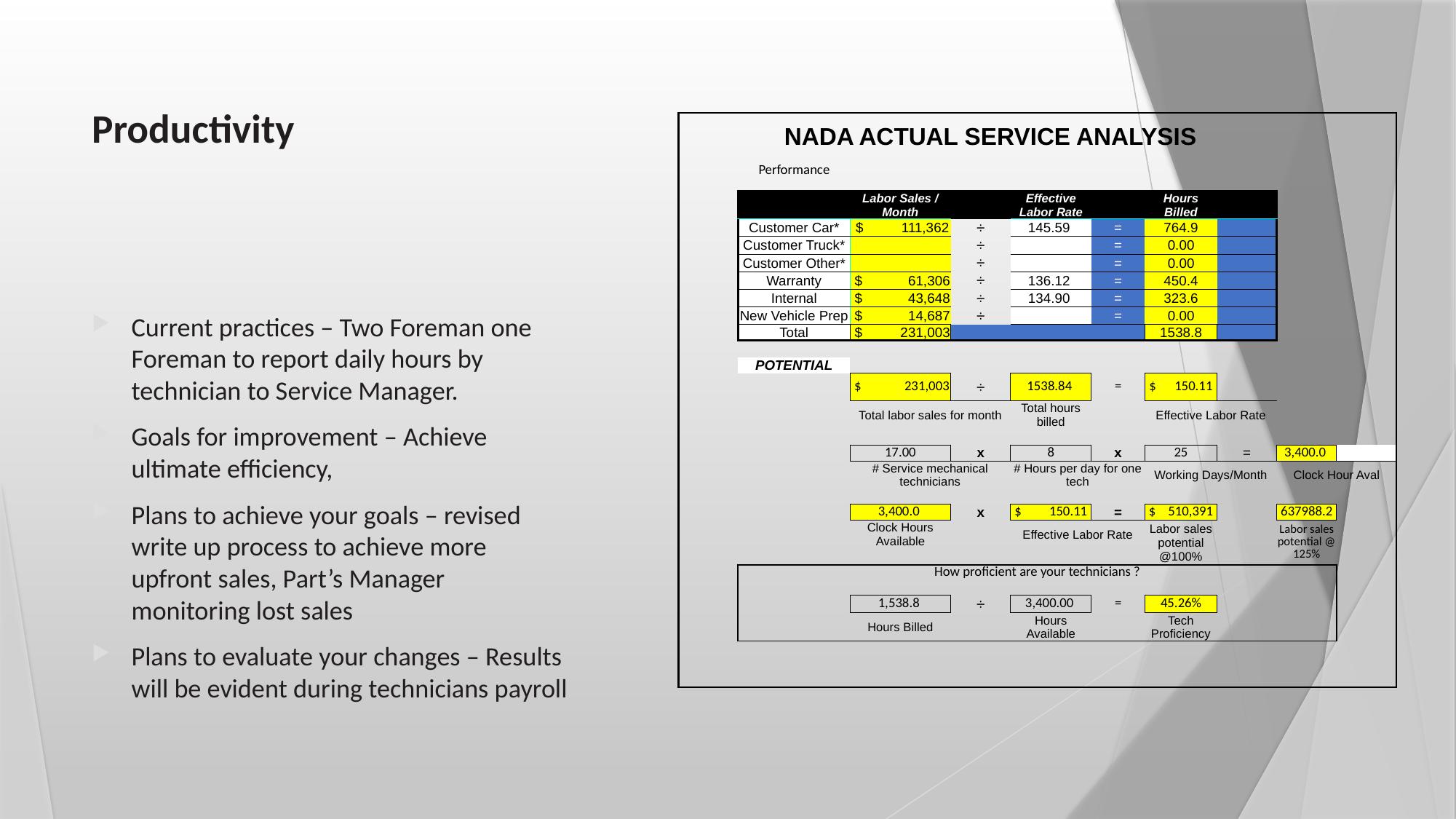

# Productivity
|  |  |  |  |  |  |  |  |  |  |
| --- | --- | --- | --- | --- | --- | --- | --- | --- | --- |
|  | NADA ACTUAL SERVICE ANALYSIS |  |  |  |  |  |  |  |  |
|  | Performance |  |  |  |  |  |  |  |  |
|  |  | Labor Sales / Month |  | Effective Labor Rate |  | Hours Billed |  |  |  |
|  | Customer Car\* | $ 111,362 | ÷ | 145.59 | = | 764.9 |  |  |  |
|  | Customer Truck\* |  | ÷ |  | = | 0.00 |  |  |  |
|  | Customer Other\* |  | ÷ |  | = | 0.00 |  |  |  |
|  | Warranty | $ 61,306 | ÷ | 136.12 | = | 450.4 |  |  |  |
|  | Internal | $ 43,648 | ÷ | 134.90 | = | 323.6 |  |  |  |
|  | New Vehicle Prep | $ 14,687 | ÷ |  | = | 0.00 |  |  |  |
|  | Total | $ 231,003 |  |  |  | 1538.8 |  |  |  |
|  |  |  |  |  |  |  |  |  |  |
|  | POTENTIAL |  |  |  |  |  |  |  |  |
|  |  | $ 231,003 | ÷ | 1538.84 | = | $ 150.11 |  |  |  |
|  |  | Total labor sales for month |  | Total hours billed |  | Effective Labor Rate |  |  |  |
|  |  |  |  |  |  |  |  |  |  |
|  |  | 17.00 | x | 8 | x | 25 | = | 3,400.0 |  |
|  |  | # Service mechanical technicians |  | # Hours per day for one tech |  | Working Days/Month |  | Clock Hour Aval |  |
|  |  |  |  |  |  |  |  |  |  |
|  |  | 3,400.0 | x | $ 150.11 | = | $ 510,391 |  | 637988.2 |  |
|  |  | Clock Hours Available |  | Effective Labor Rate |  | Labor sales potential @100% |  | Labor sales potential @ 125% |  |
|  |  |  |  |  |  |  |  |  |  |
|  | How proficient are your technicians ? |  |  |  |  |  |  |  |  |
|  |  |  |  |  |  |  |  |  |  |
|  |  | 1,538.8 | ÷ | 3,400.00 | = | 45.26% |  |  |  |
|  |  | Hours Billed |  | Hours Available |  | Tech Proficiency |  |  |  |
|  |  |  |  |  |  |  |  |  |  |
|  |  |  |  |  |  |  |  |  |  |
|  |  |  |  |  |  |  |  |  |  |

Current practices – Two Foreman one Foreman to report daily hours by technician to Service Manager.
Goals for improvement – Achieve ultimate efficiency,
Plans to achieve your goals – revised write up process to achieve more upfront sales, Part’s Manager monitoring lost sales
Plans to evaluate your changes – Results will be evident during technicians payroll